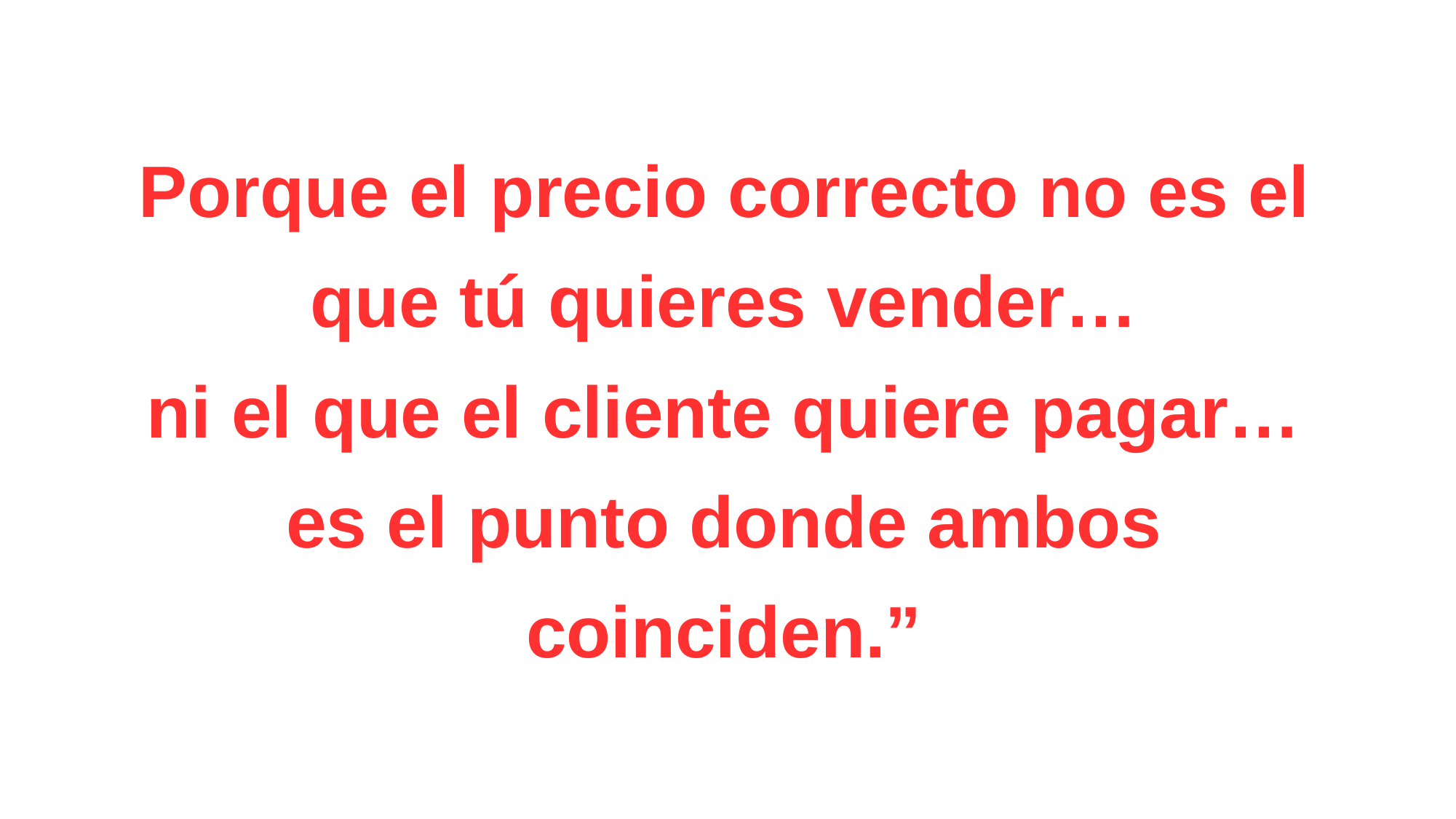

Porque el precio correcto no es el que tú quieres vender…
 ni el que el cliente quiere pagar…
es el punto donde ambos coinciden.”